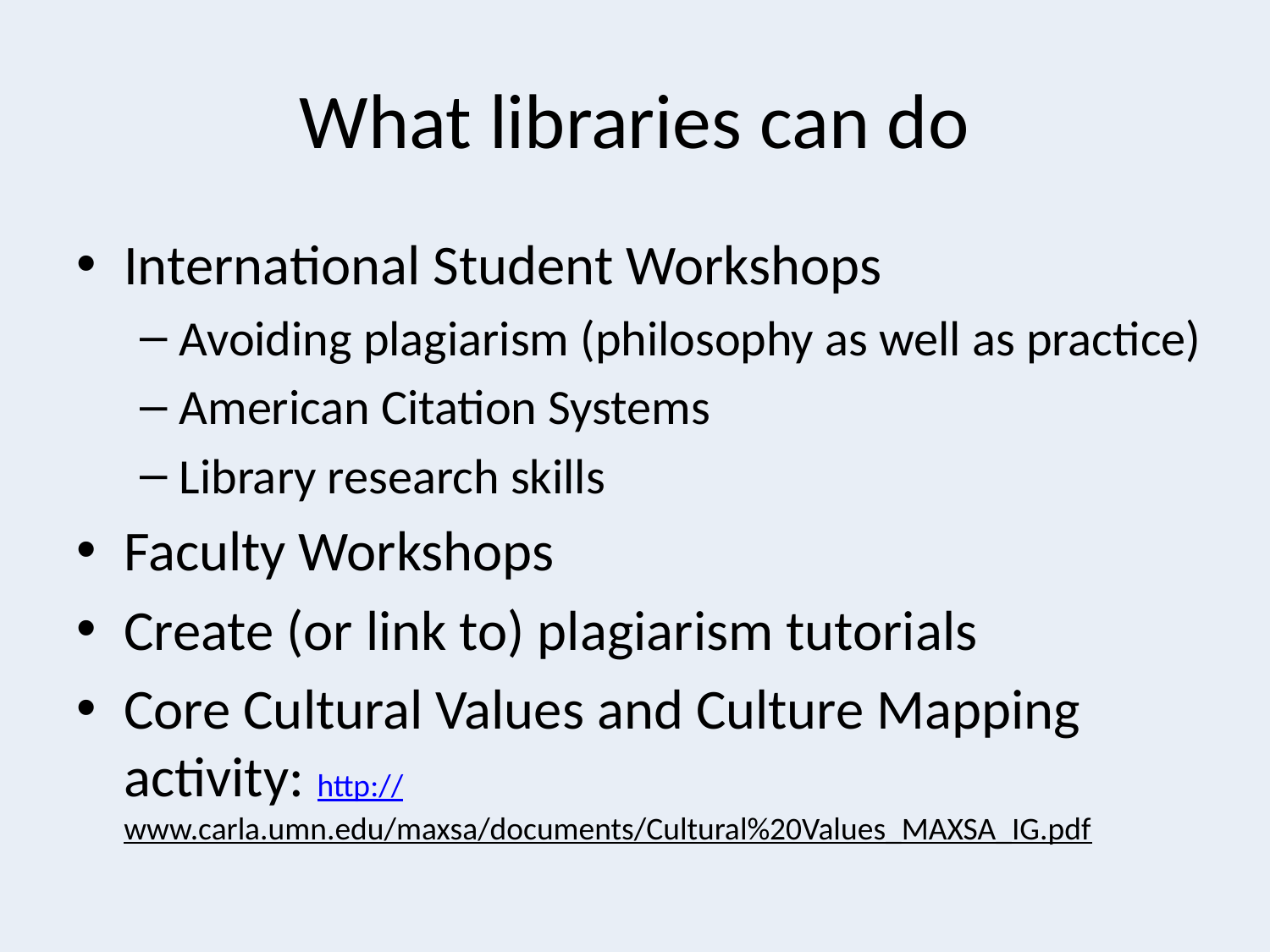

# What libraries can do
International Student Workshops
Avoiding plagiarism (philosophy as well as practice)
American Citation Systems
Library research skills
Faculty Workshops
Create (or link to) plagiarism tutorials
Core Cultural Values and Culture Mapping activity: http://www.carla.umn.edu/maxsa/documents/Cultural%20Values_MAXSA_IG.pdf